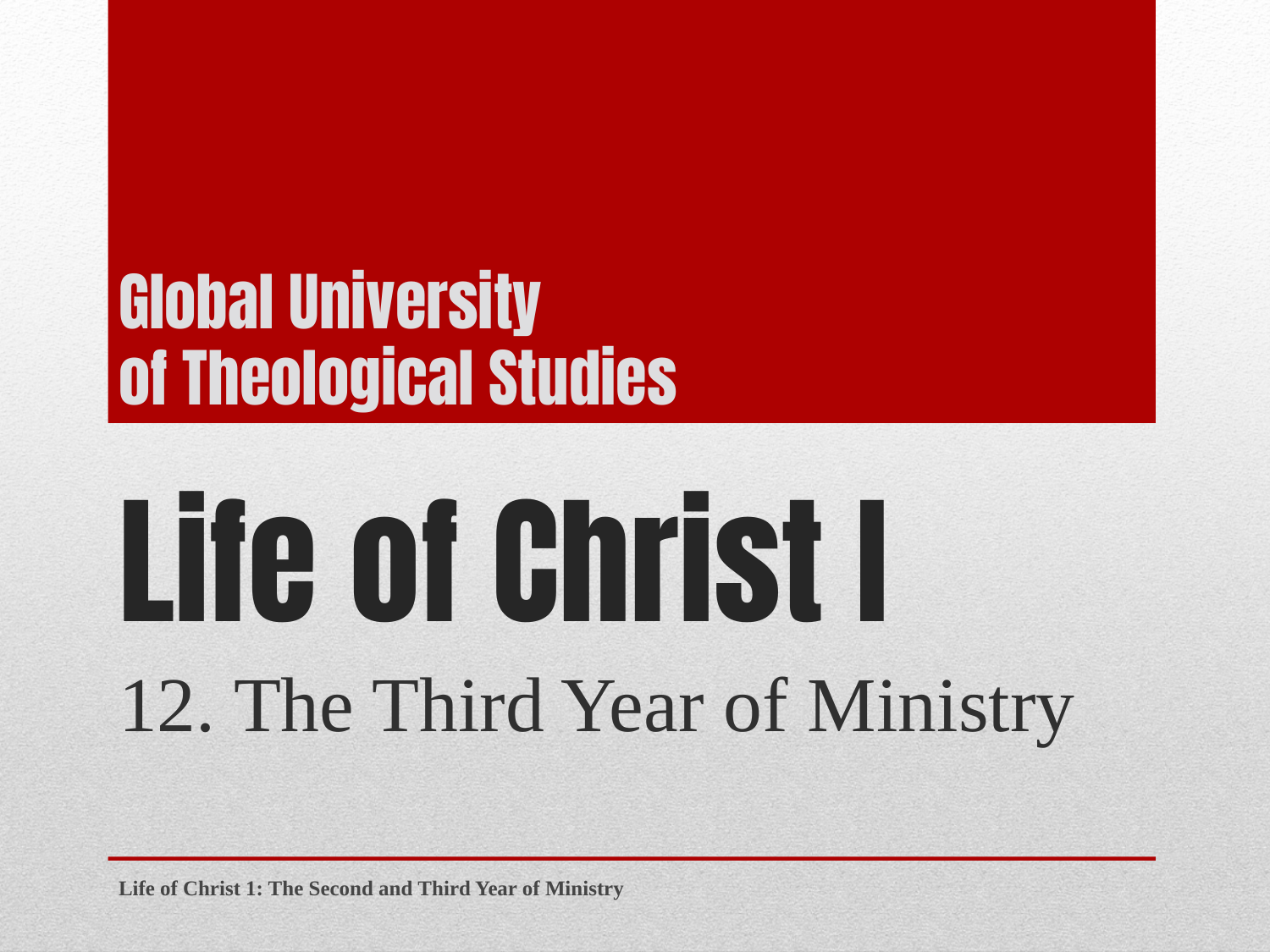

Global University
of Theological Studies
# Life of Christ I
12. The Third Year of Ministry
Life of Christ 1: The Second and Third Year of Ministry